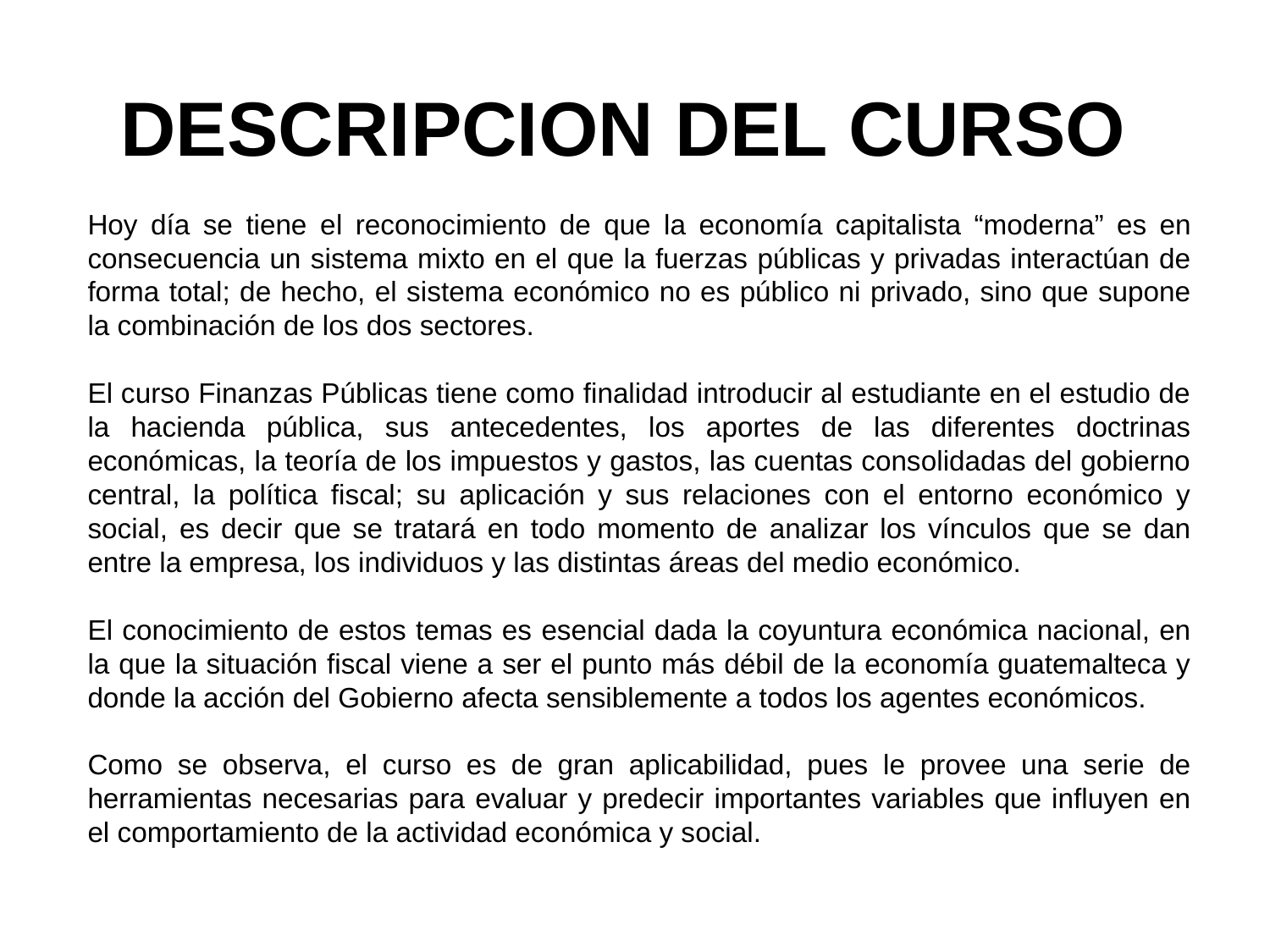

# DESCRIPCION DEL CURSO
Hoy día se tiene el reconocimiento de que la economía capitalista “moderna” es en consecuencia un sistema mixto en el que la fuerzas públicas y privadas interactúan de forma total; de hecho, el sistema económico no es público ni privado, sino que supone la combinación de los dos sectores.

El curso Finanzas Públicas tiene como finalidad introducir al estudiante en el estudio de la hacienda pública, sus antecedentes, los aportes de las diferentes doctrinas económicas, la teoría de los impuestos y gastos, las cuentas consolidadas del gobierno central, la política fiscal; su aplicación y sus relaciones con el entorno económico y social, es decir que se tratará en todo momento de analizar los vínculos que se dan entre la empresa, los individuos y las distintas áreas del medio económico.

El conocimiento de estos temas es esencial dada la coyuntura económica nacional, en la que la situación fiscal viene a ser el punto más débil de la economía guatemalteca y donde la acción del Gobierno afecta sensiblemente a todos los agentes económicos.

Como se observa, el curso es de gran aplicabilidad, pues le provee una serie de herramientas necesarias para evaluar y predecir importantes variables que influyen en el comportamiento de la actividad económica y social.